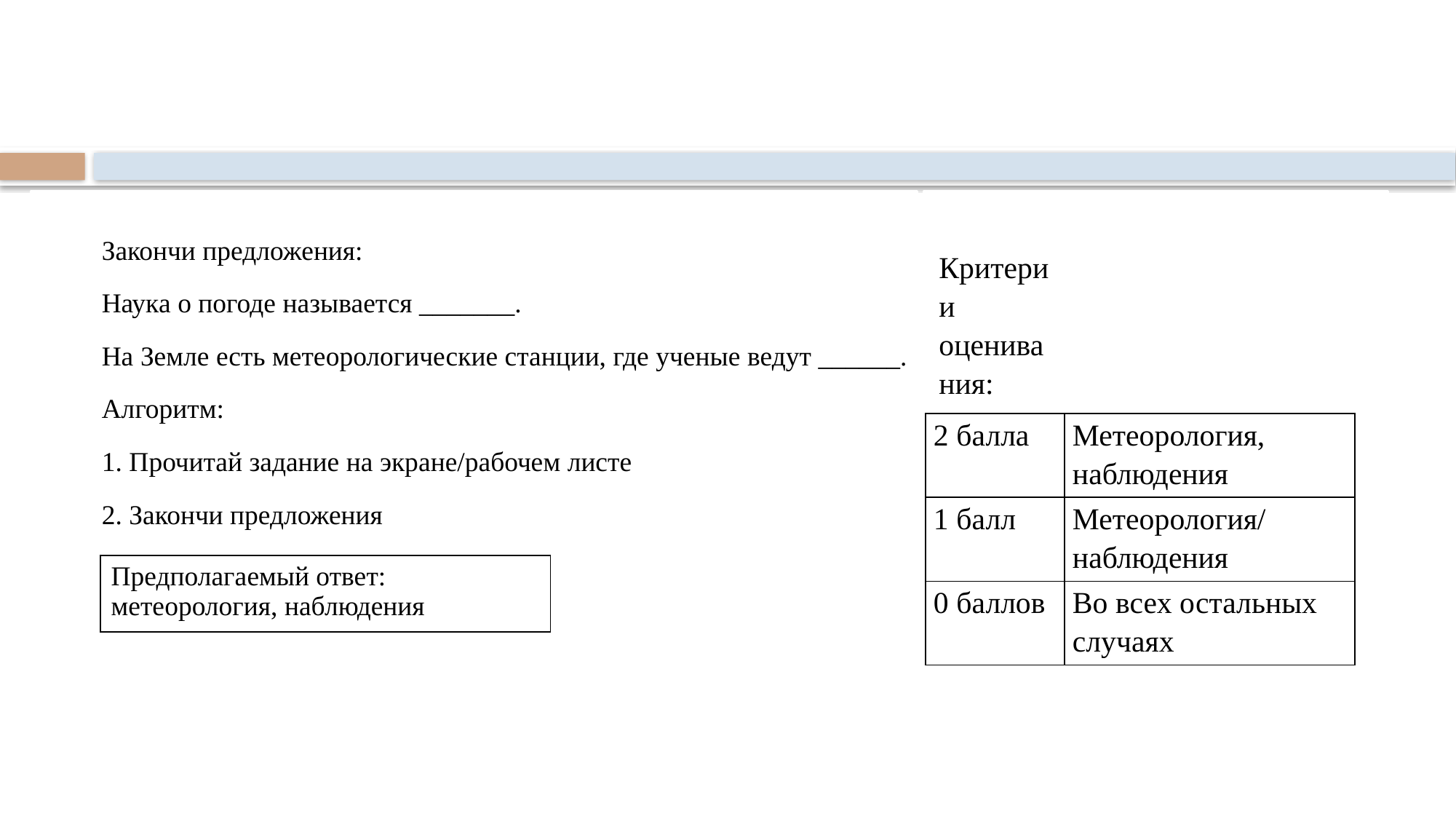

#

Закончи предложения:
Наука о погоде называется _______.
На Земле есть метеорологические станции, где ученые ведут ______.
Алгоритм:
1. Прочитай задание на экране/рабочем листе
2. Закончи предложения

| Критерии оценивания: |  |
| --- | --- |
| 2 балла | Метеорология, наблюдения |
| 1 балл | Метеорология/наблюдения |
| 0 баллов | Во всех остальных случаях |
| Предполагаемый ответ: метеорология, наблюдения |
| --- |